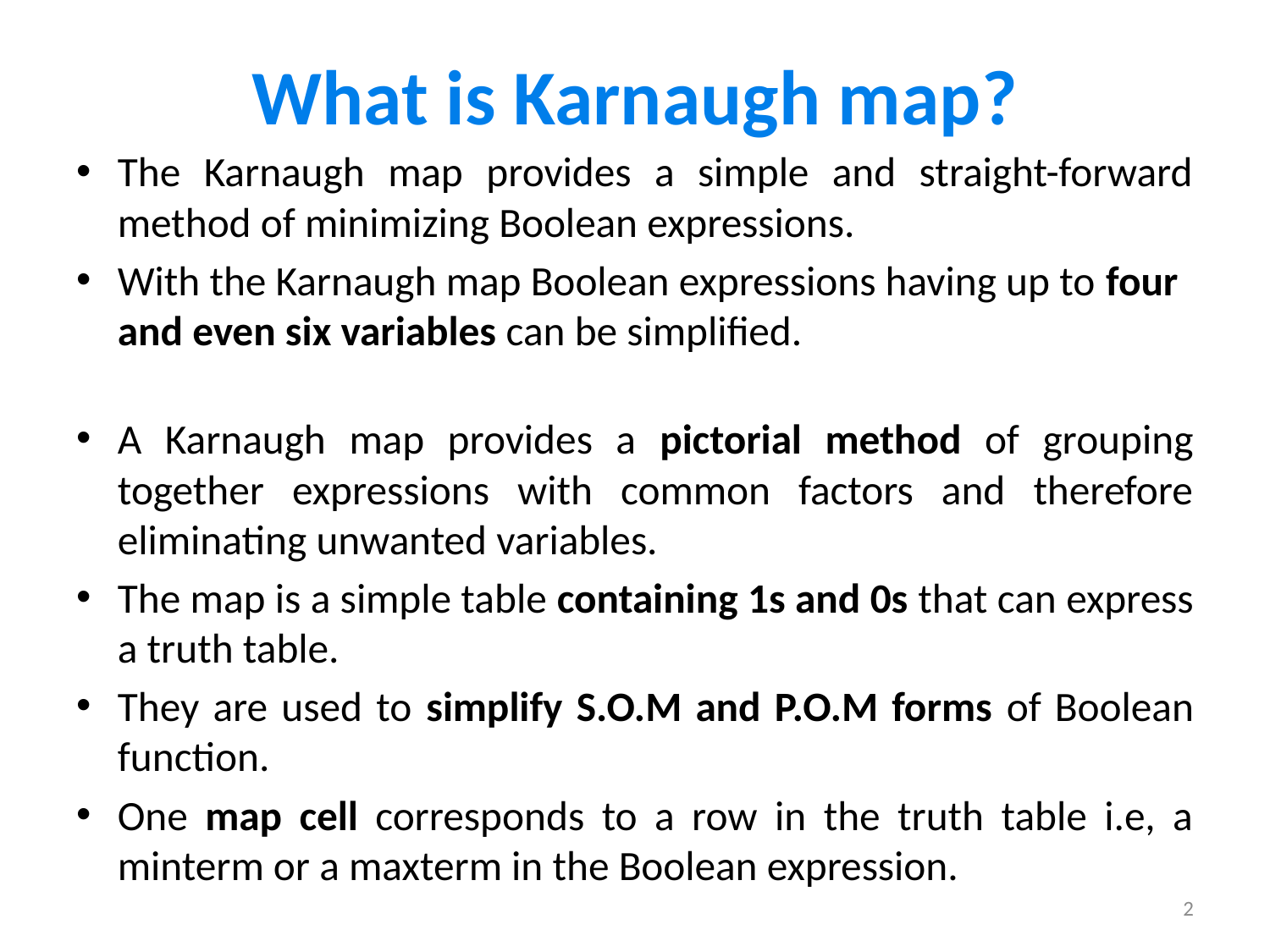

# What is Karnaugh map?
The Karnaugh map provides a simple and straight-forward method of minimizing Boolean expressions.
With the Karnaugh map Boolean expressions having up to four and even six variables can be simplified.
A Karnaugh map provides a pictorial method of grouping together expressions with common factors and therefore eliminating unwanted variables.
The map is a simple table containing 1s and 0s that can express a truth table.
They are used to simplify S.O.M and P.O.M forms of Boolean function.
One map cell corresponds to a row in the truth table i.e, a minterm or a maxterm in the Boolean expression.

2